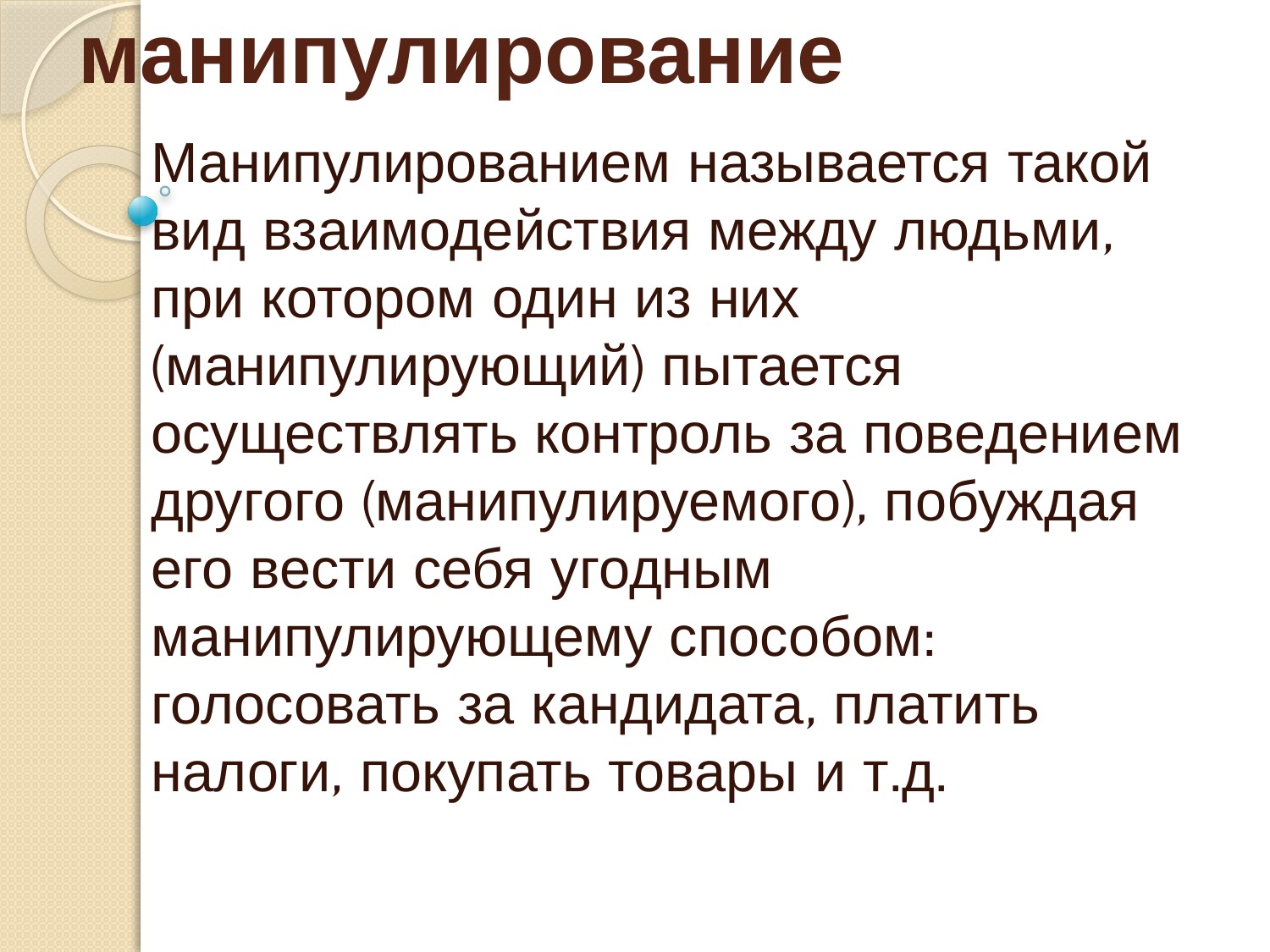

# Языковое манипулирование
Манипулированием называется такой вид взаимодействия между людьми, при котором один из них (манипулирующий) пытается осуществлять контроль за поведением другого (манипулируемого), побуждая его вести себя угодным манипулирующему способом: голосовать за кандидата, платить налоги, покупать товары и т.д.